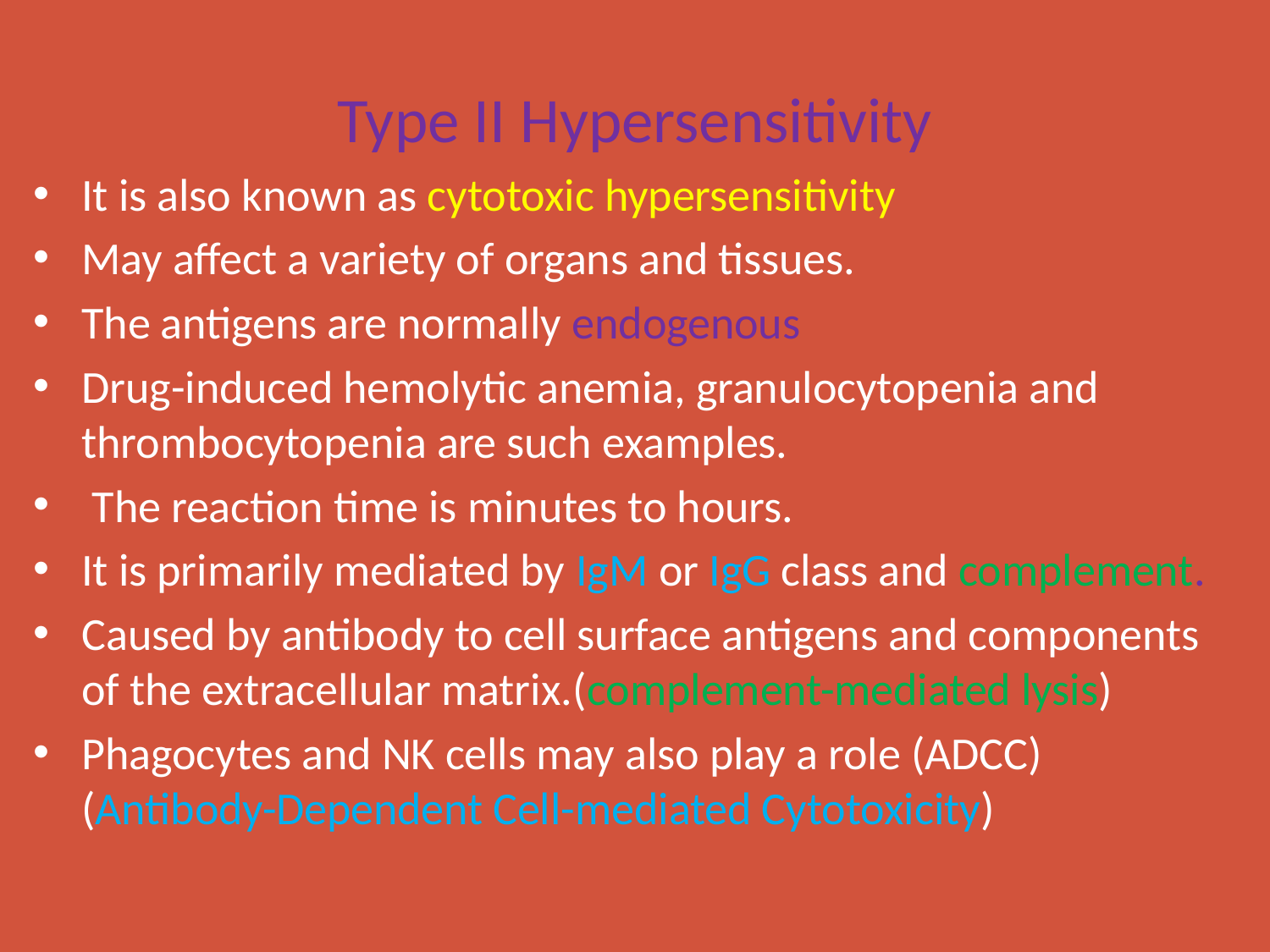

# Type II Hypersensitivity
It is also known as cytotoxic hypersensitivity
May affect a variety of organs and tissues.
The antigens are normally endogenous
Drug-induced hemolytic anemia, granulocytopenia and thrombocytopenia are such examples.
 The reaction time is minutes to hours.
It is primarily mediated by IgM or IgG class and complement.
Caused by antibody to cell surface antigens and components of the extracellular matrix.(complement-mediated lysis)
Phagocytes and NK cells may also play a role (ADCC)(Antibody-Dependent Cell-mediated Cytotoxicity)